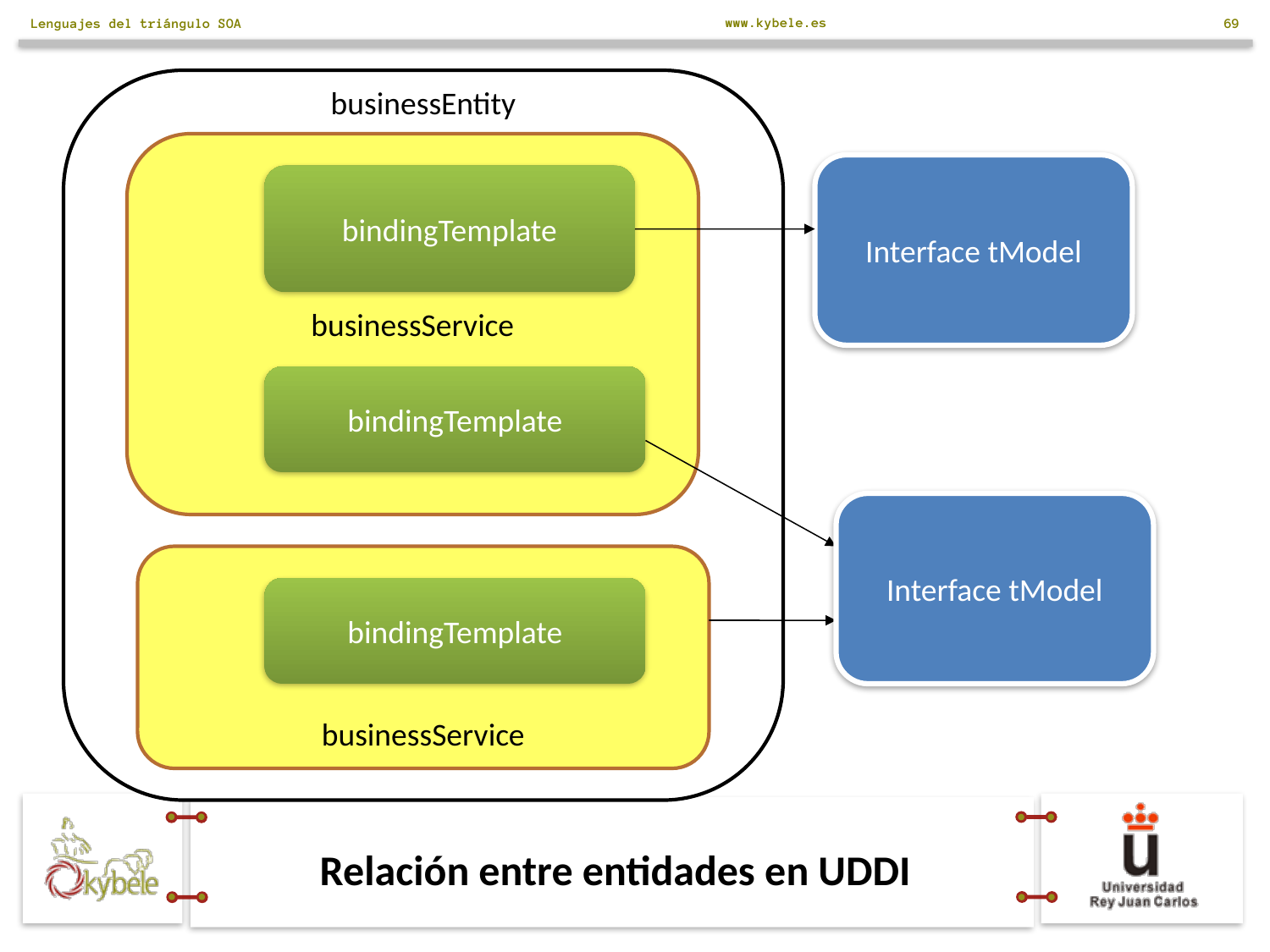

Lenguajes del triángulo SOA
69

businessEntity
businessService
Interface tModel
bindingTemplate

bindingTemplate

Interface tModel

businessService
bindingTemplate

# Relación entre entidades en UDDI